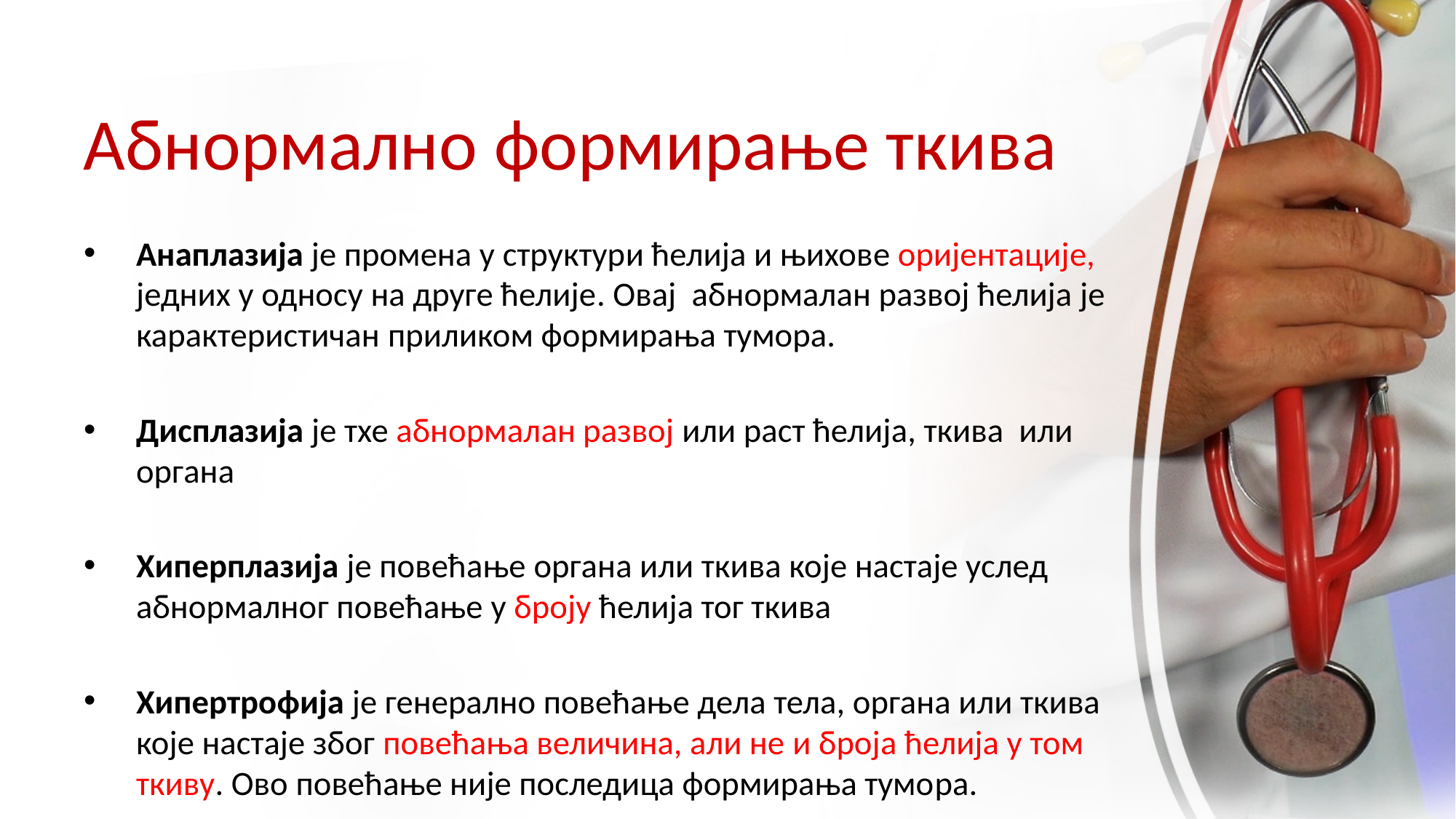

# Абнормално формирање ткива
Анаплазија је промена у структури ћелија и њихове оријентације, једних у односу на друге ћелије. Овај  абнормалан развој ћелија је карактеристичан приликом формирања тумора.

Дисплазија је тхе абнормалан развој или раст ћелија, ткива  или органа

Хиперплазија је повећање органа или ткива које настаје услед абнормалног повећање у броју ћелија тог ткива

Хипертрофија је генерално повећање дела тела, органа или ткива које настаје због повећања величина, али не и броја ћелија у том ткиву. Ово повећање није последица формирања тумора.